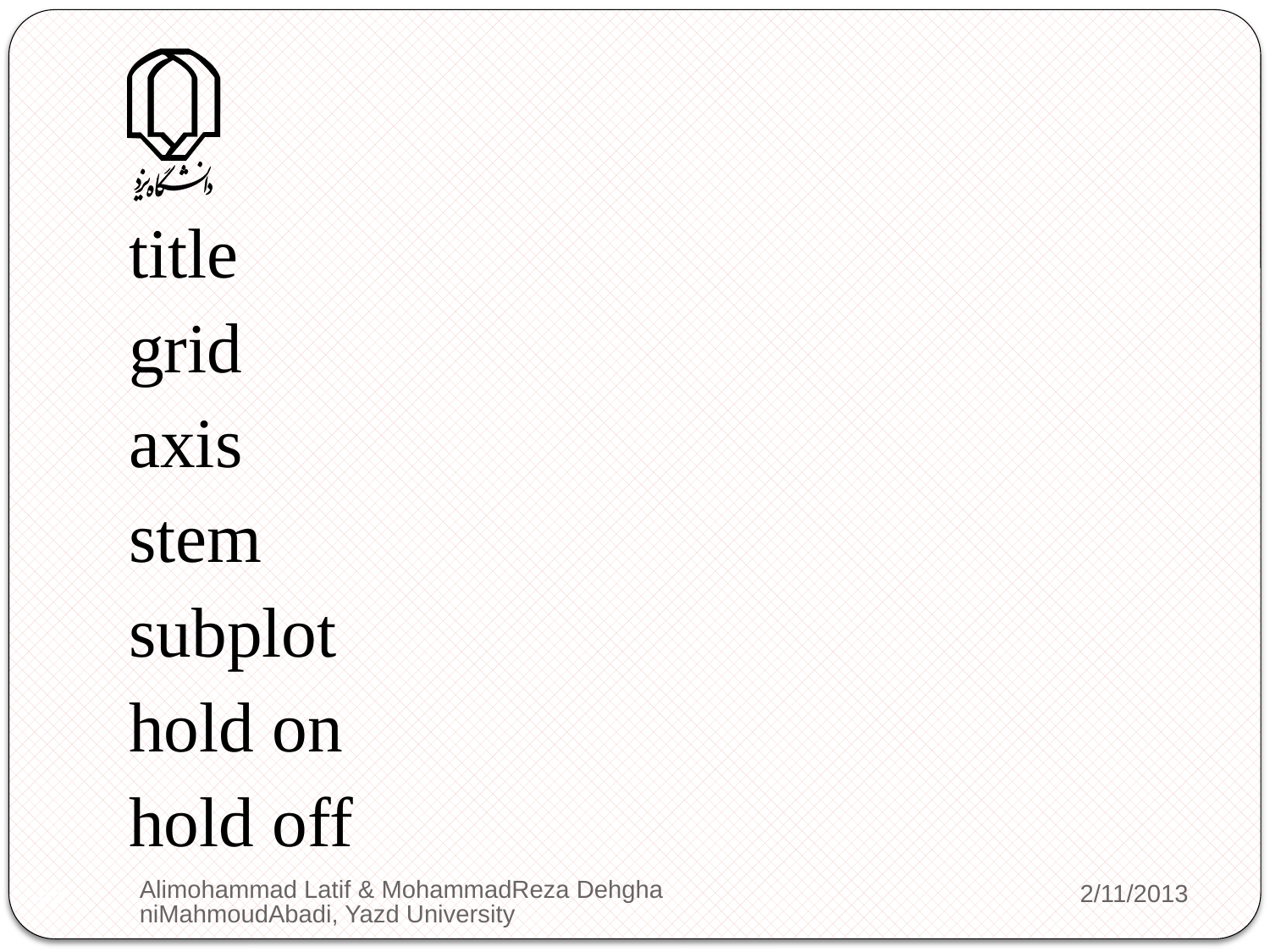

title
grid
axis
stem
subplot
hold on
hold off
Alimohammad Latif & MohammadReza DehghaniMahmoudAbadi, Yazd University
2/11/2013
65